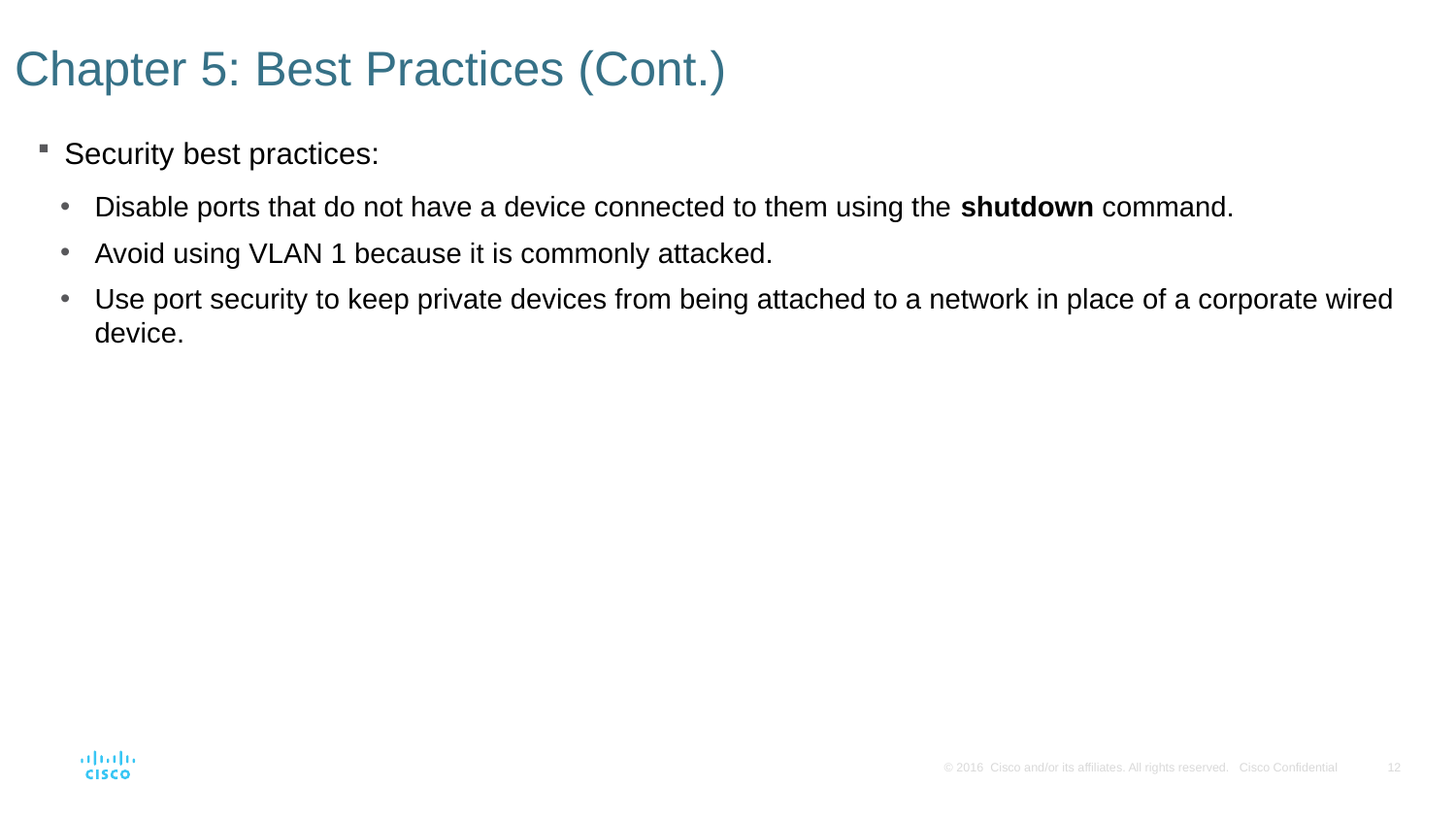

# Chapter 5: Best Practices (Cont.)
Security best practices:
Disable ports that do not have a device connected to them using the shutdown command.
Avoid using VLAN 1 because it is commonly attacked.
Use port security to keep private devices from being attached to a network in place of a corporate wired device.